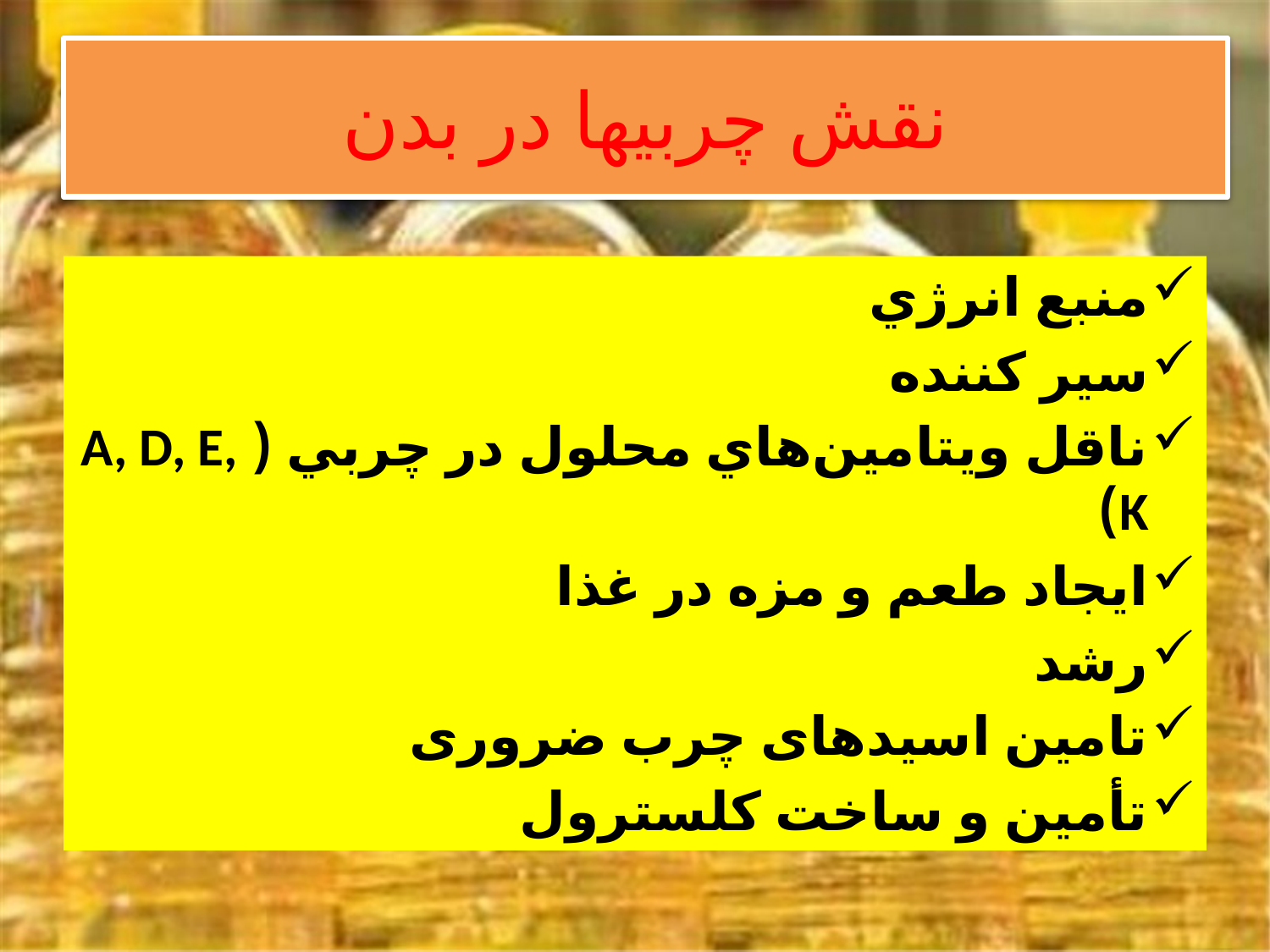

# نقش چربيها در بدن
منبع انرژي
سير كننده
ناقل ويتامين‌هاي محلول در چربي ( A, D, E, K)
ایجاد طعم و مزه در غذا
رشد
تامین اسیدهای چرب ضروری
تأمین و ساخت کلسترول